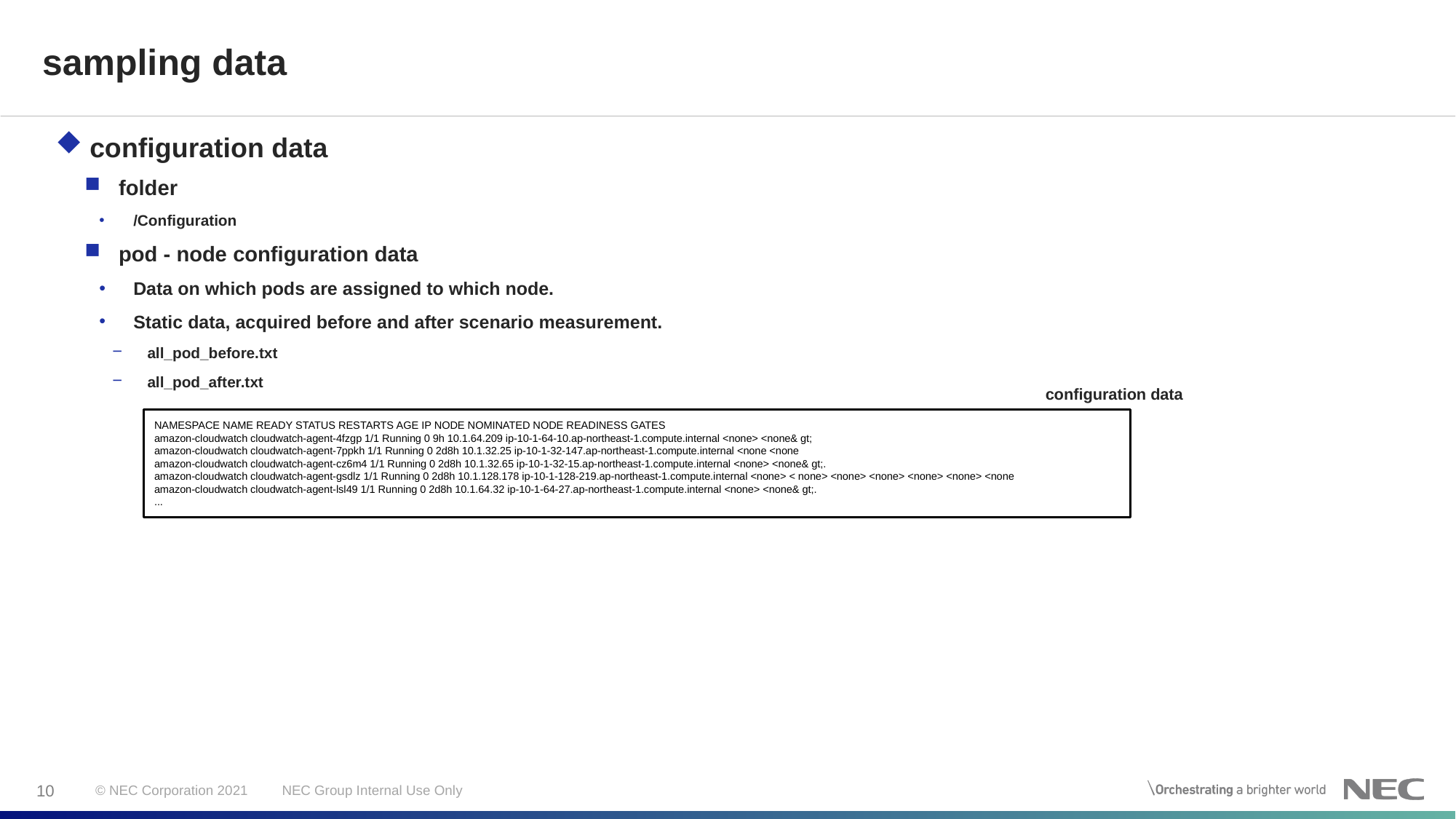

# sampling data
configuration data
folder
/Configuration
pod - node configuration data
Data on which pods are assigned to which node.
Static data, acquired before and after scenario measurement.
all_pod_before.txt
all_pod_after.txt

configuration data
NAMESPACE NAME READY STATUS RESTARTS AGE IP NODE NOMINATED NODE READINESS GATES
amazon-cloudwatch cloudwatch-agent-4fzgp 1/1 Running 0 9h 10.1.64.209 ip-10-1-64-10.ap-northeast-1.compute.internal <none> <none& gt;
amazon-cloudwatch cloudwatch-agent-7ppkh 1/1 Running 0 2d8h 10.1.32.25 ip-10-1-32-147.ap-northeast-1.compute.internal <none <none
amazon-cloudwatch cloudwatch-agent-cz6m4 1/1 Running 0 2d8h 10.1.32.65 ip-10-1-32-15.ap-northeast-1.compute.internal <none> <none& gt;.
amazon-cloudwatch cloudwatch-agent-gsdlz 1/1 Running 0 2d8h 10.1.128.178 ip-10-1-128-219.ap-northeast-1.compute.internal <none> < none> <none> <none> <none> <none> <none
amazon-cloudwatch cloudwatch-agent-lsl49 1/1 Running 0 2d8h 10.1.64.32 ip-10-1-64-27.ap-northeast-1.compute.internal <none> <none& gt;.
...